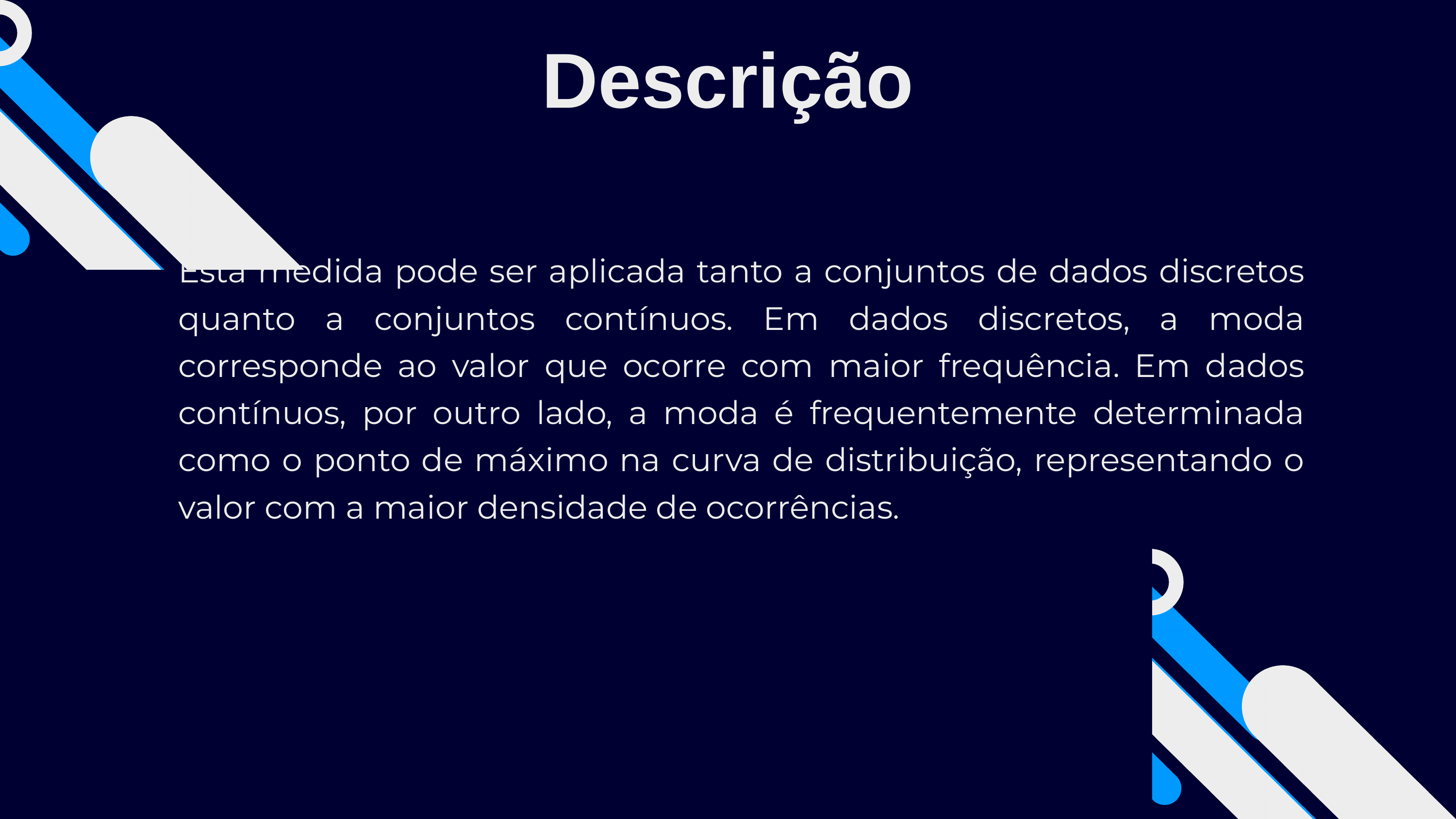

Descrição
Esta medida pode ser aplicada tanto a conjuntos de dados discretos quanto a conjuntos contínuos. Em dados discretos, a moda corresponde ao valor que ocorre com maior frequência. Em dados contínuos, por outro lado, a moda é frequentemente determinada como o ponto de máximo na curva de distribuição, representando o valor com a maior densidade de ocorrências.